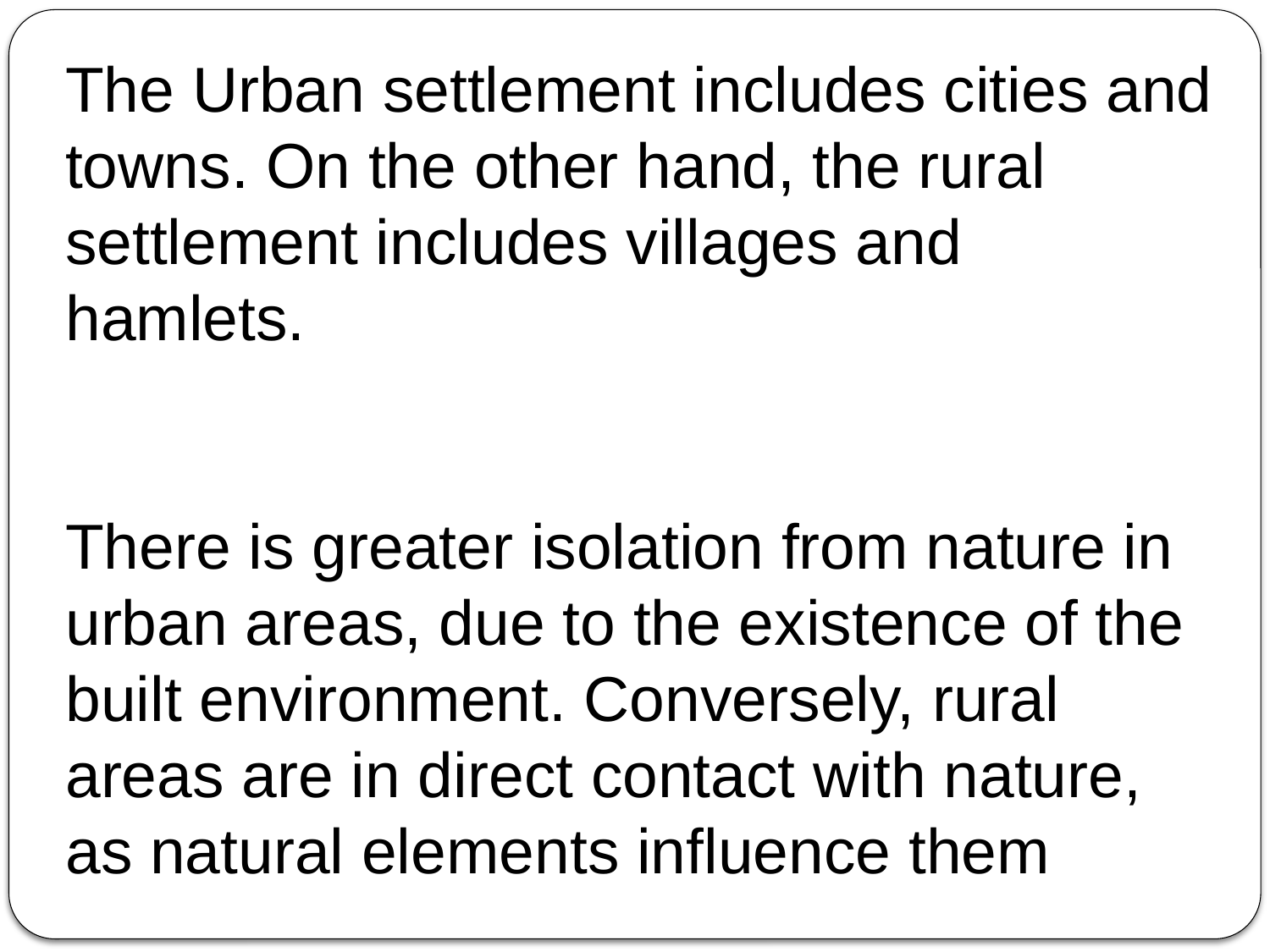

The Urban settlement includes cities and towns. On the other hand, the rural settlement includes villages and hamlets.

There is greater isolation from nature in urban areas, due to the existence of the built environment. Conversely, rural areas are in direct contact with nature, as natural elements influence them